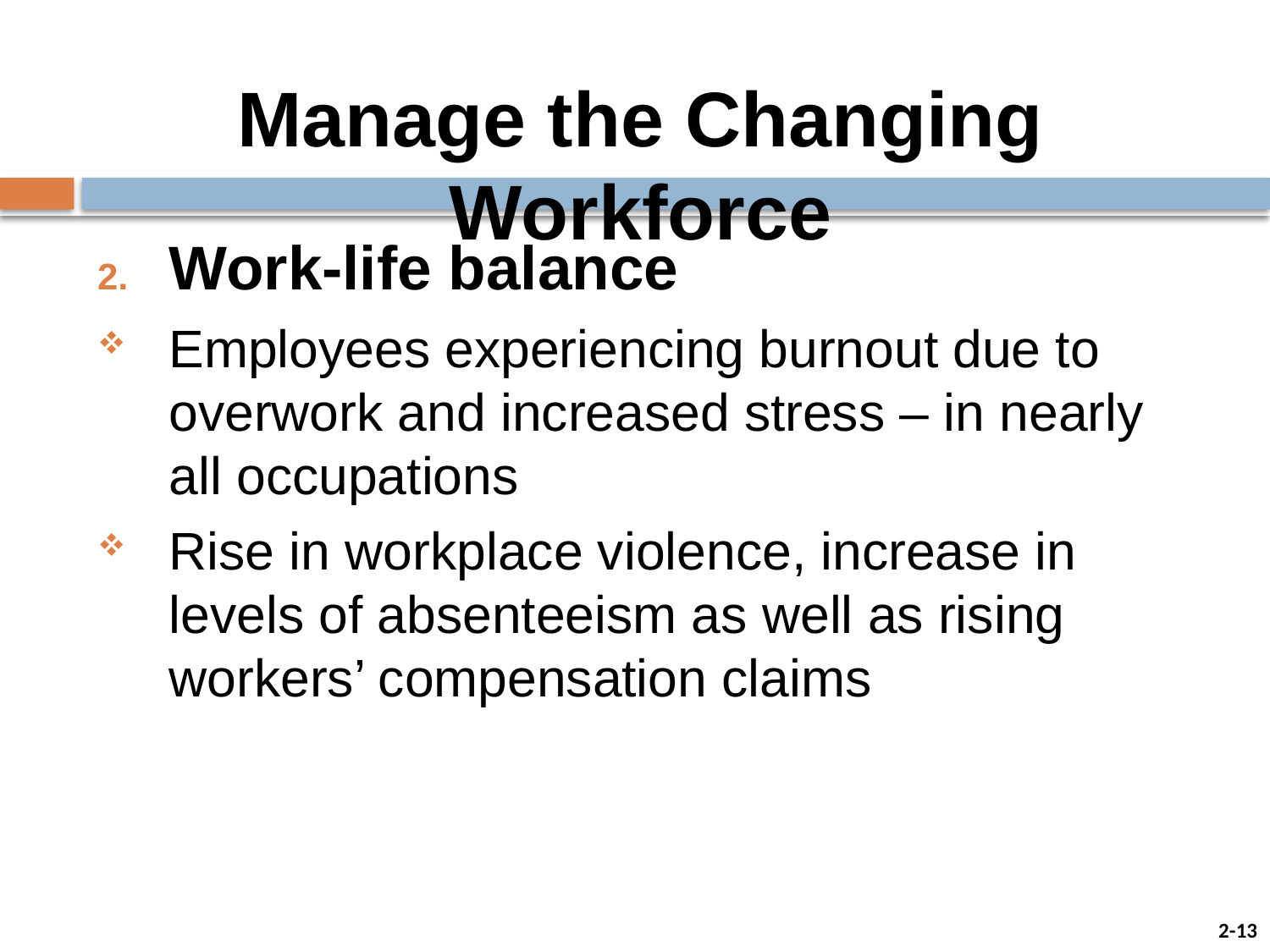

# Manage the Changing Workforce
Work-life balance
Employees experiencing burnout due to overwork and increased stress – in nearly all occupations
Rise in workplace violence, increase in levels of absenteeism as well as rising workers’ compensation claims